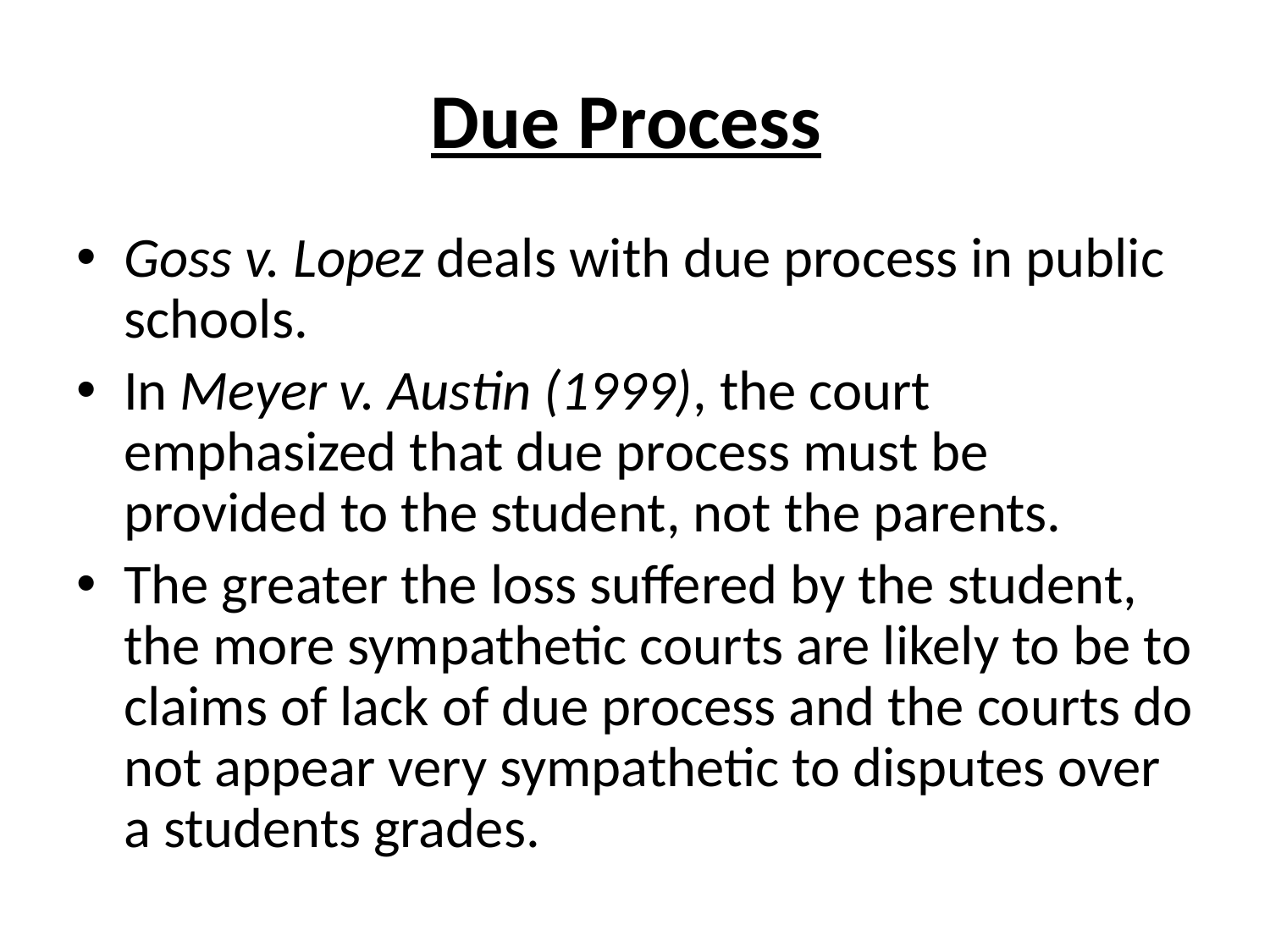

# Due Process
Goss v. Lopez deals with due process in public schools.
In Meyer v. Austin (1999), the court emphasized that due process must be provided to the student, not the parents.
The greater the loss suffered by the student, the more sympathetic courts are likely to be to claims of lack of due process and the courts do not appear very sympathetic to disputes over a students grades.